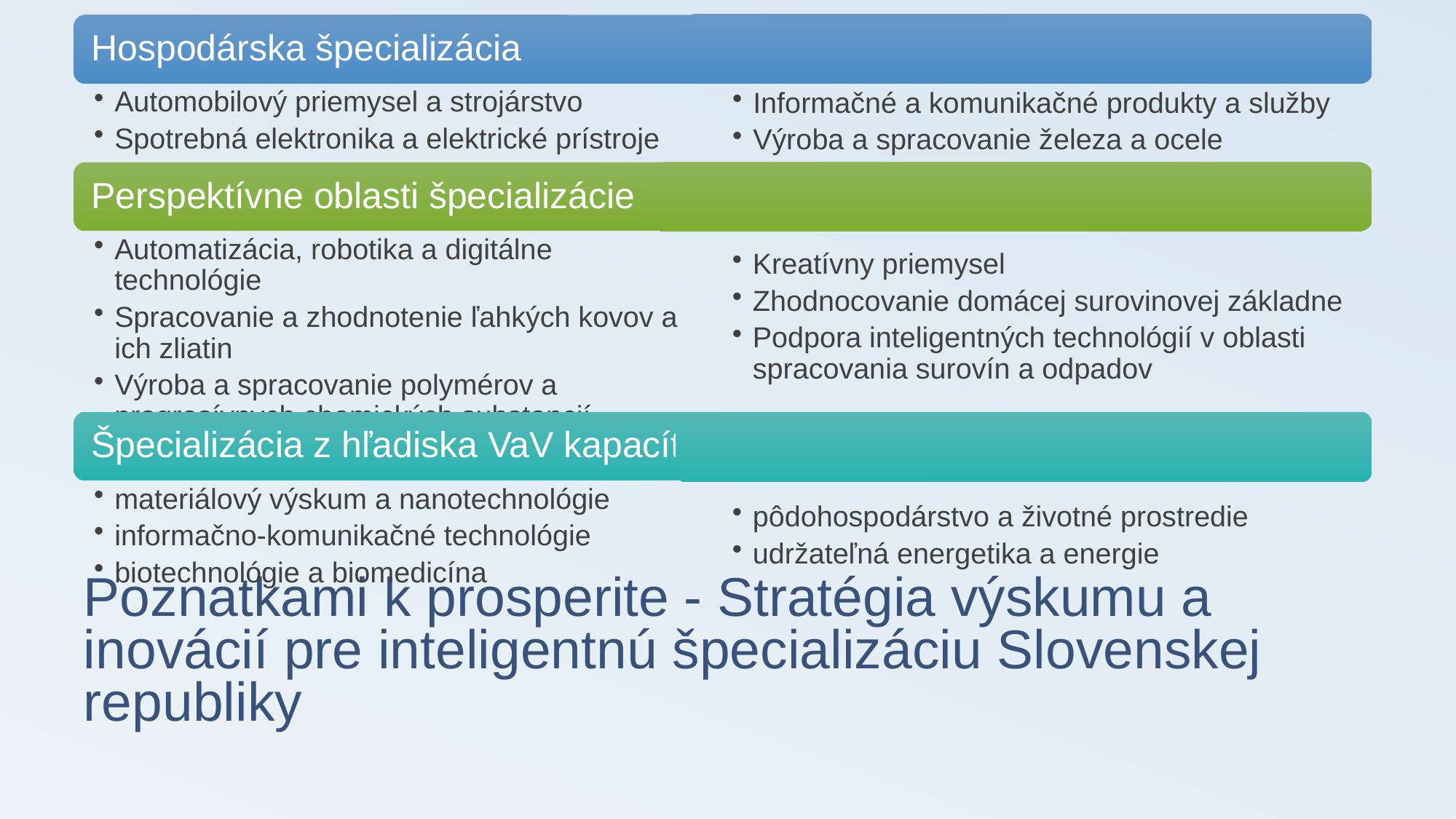

Hospodárska špecializácia
Automobilový priemysel a strojárstvo
Spotrebná elektronika a elektrické prístroje
Perspektívne oblasti špecializácie
Automatizácia, robotika a digitálne technológie
Spracovanie a zhodnotenie ľahkých kovov a ich zliatin
Výroba a spracovanie polymérov a progresívnych chemických substancií
Špecializácia z hľadiska VaV kapacít
materiálový výskum a nanotechnológie
informačno-komunikačné technológie
biotechnológie a biomedicína

Informačné a komunikačné produkty a služby
Výroba a spracovanie železa a ocele

Kreatívny priemysel
Zhodnocovanie domácej surovinovej základne
Podpora inteligentných technológií v oblasti spracovania surovín a odpadov

pôdohospodárstvo a životné prostredie
udržateľná energetika a energie
# Poznatkami k prosperite - Stratégia výskumu a inovácií pre inteligentnú špecializáciu Slovenskej republiky